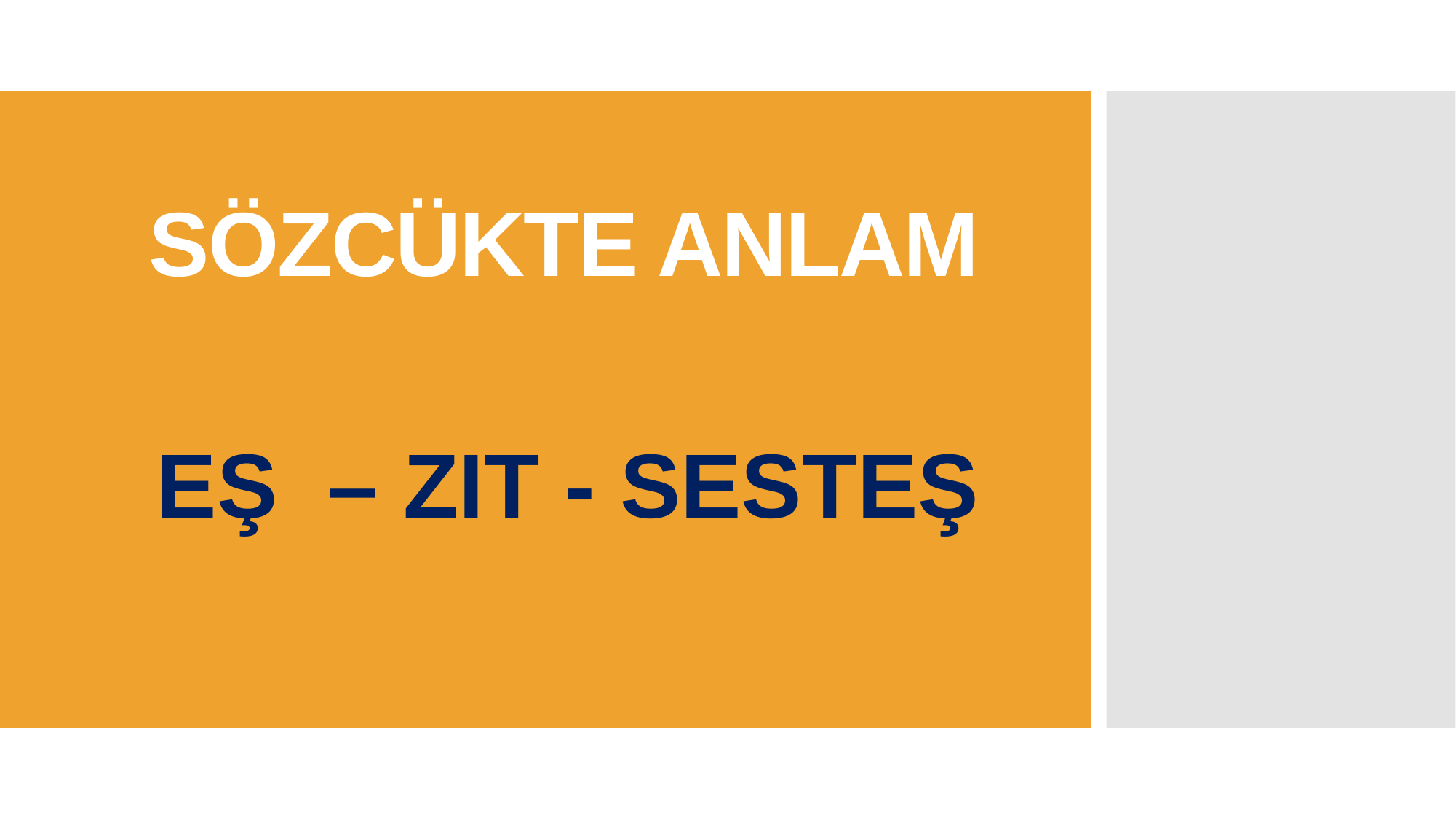

# SÖZCÜKTE ANLAM
EŞ  – ZIT - SESTEŞ